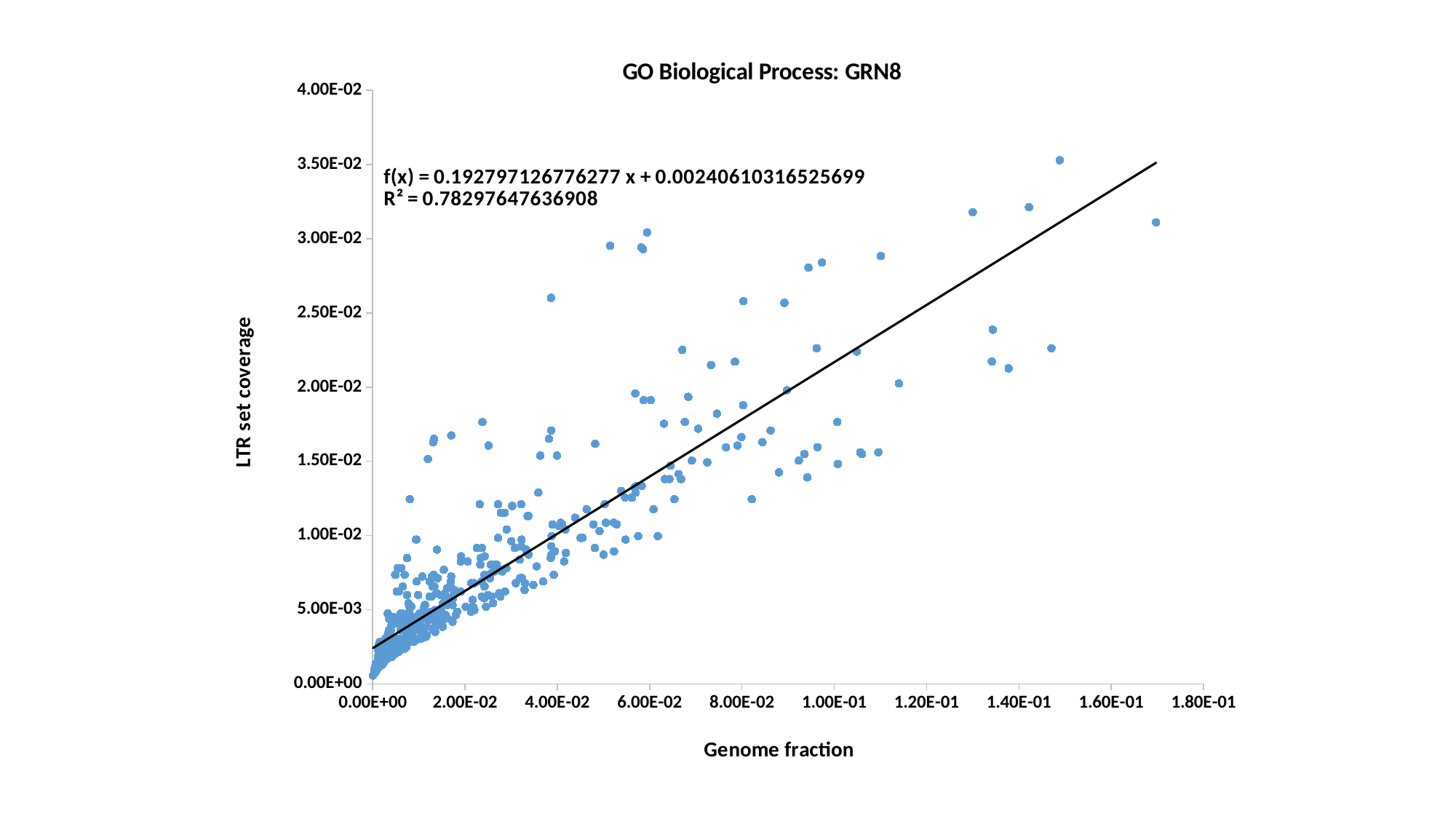

### Chart: GO Biological Process: GRN8

| Category | LTR fraction |
|---|---|